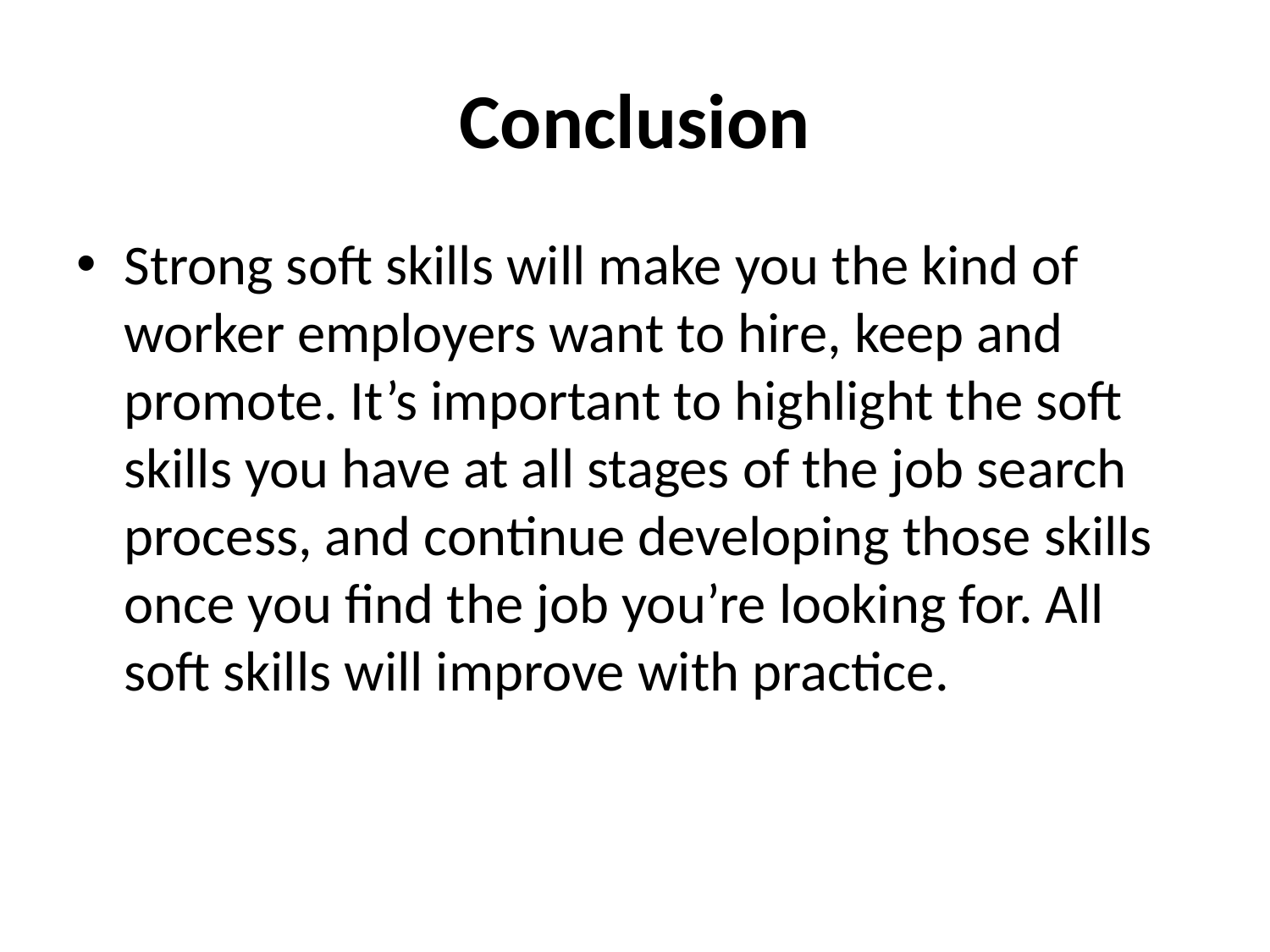

# Conclusion
Strong soft skills will make you the kind of worker employers want to hire, keep and promote. It’s important to highlight the soft skills you have at all stages of the job search process, and continue developing those skills once you find the job you’re looking for. All soft skills will improve with practice.